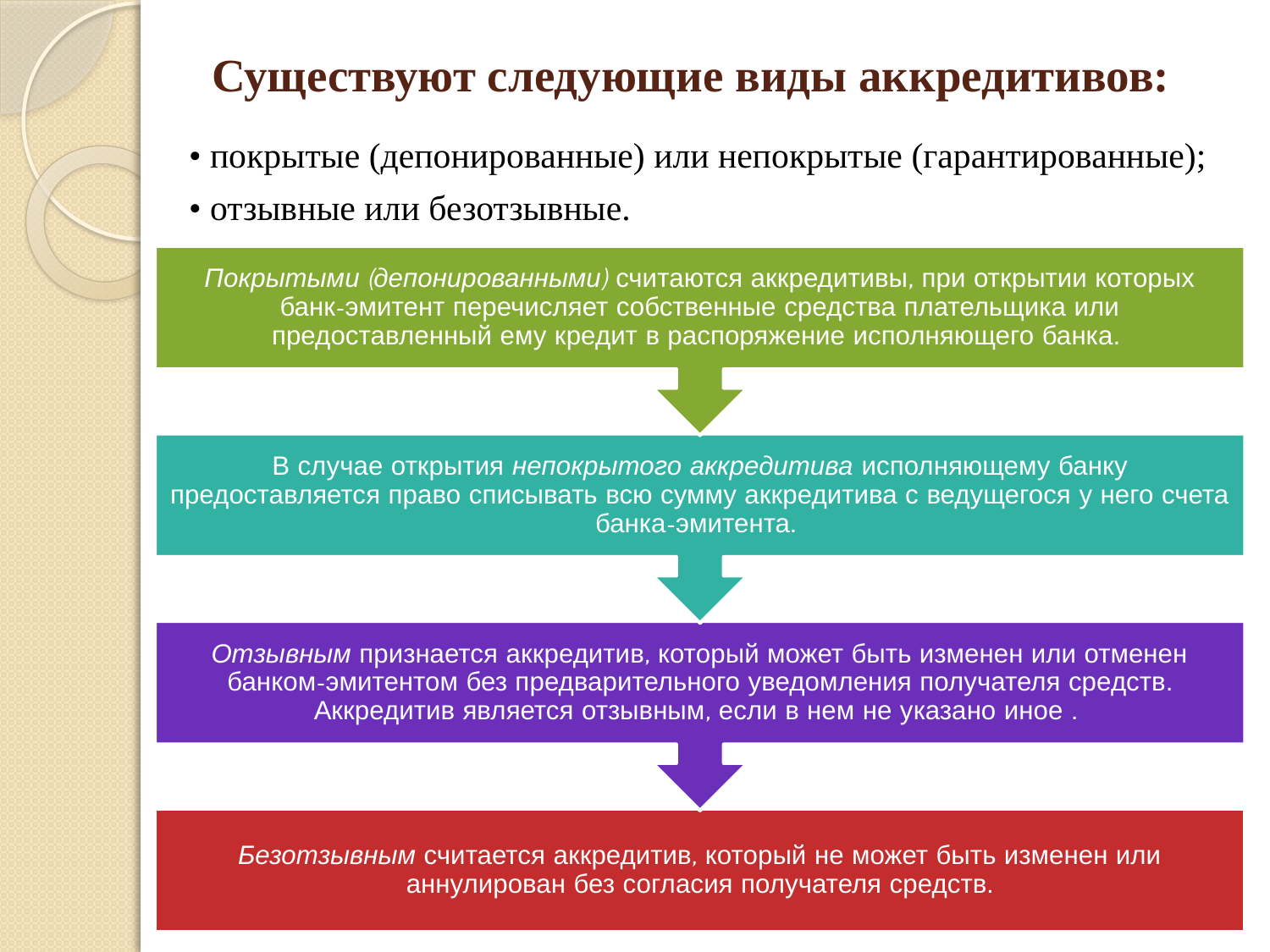

# Существуют следующие виды аккредитивов:
• покрытые (депонированные) или непокрытые (гарантированные);
• отзывные или безотзывные.

Безотзывным считается аккредитив, который не может быть изменен или аннулирован без согласия получателя средств.
Отзывным признается аккредитив, который может быть изменен или отменен банком-эмитентом без предварительного уведомления получателя средств. Аккредитив является отзывным, если в нем не указано иное .
В случае открытия непокрытого аккредитива исполняющему банку предоставляется право списывать всю сумму аккредитива с ведущегося у него счета банка-эмитента.
Покрытыми (депонированными) считаются аккредитивы, при открытии которых банк-эмитент перечисляет собственные средства плательщика или предоставленный ему кредит в распоряжение исполняющего банка.